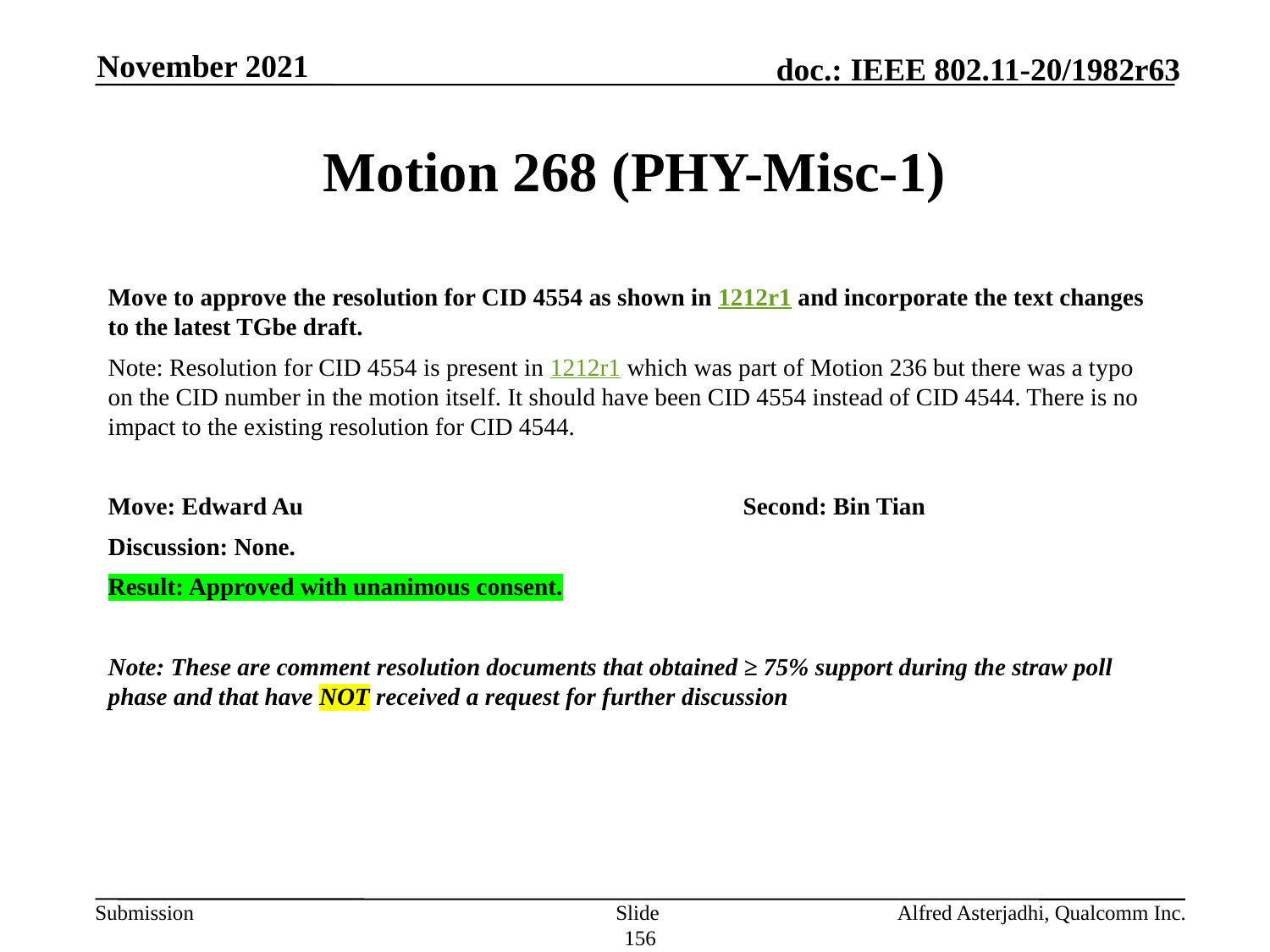

November 2021
# Motion 268 (PHY-Misc-1)
Move to approve the resolution for CID 4554 as shown in 1212r1 and incorporate the text changes to the latest TGbe draft.
Note: Resolution for CID 4554 is present in 1212r1 which was part of Motion 236 but there was a typo on the CID number in the motion itself. It should have been CID 4554 instead of CID 4544. There is no impact to the existing resolution for CID 4544.

Move: Edward Au 				Second: Bin Tian
Discussion: None.
Result: Approved with unanimous consent.

Note: These are comment resolution documents that obtained ≥ 75% support during the straw poll phase and that have NOT received a request for further discussion
Slide 156
Alfred Asterjadhi, Qualcomm Inc.